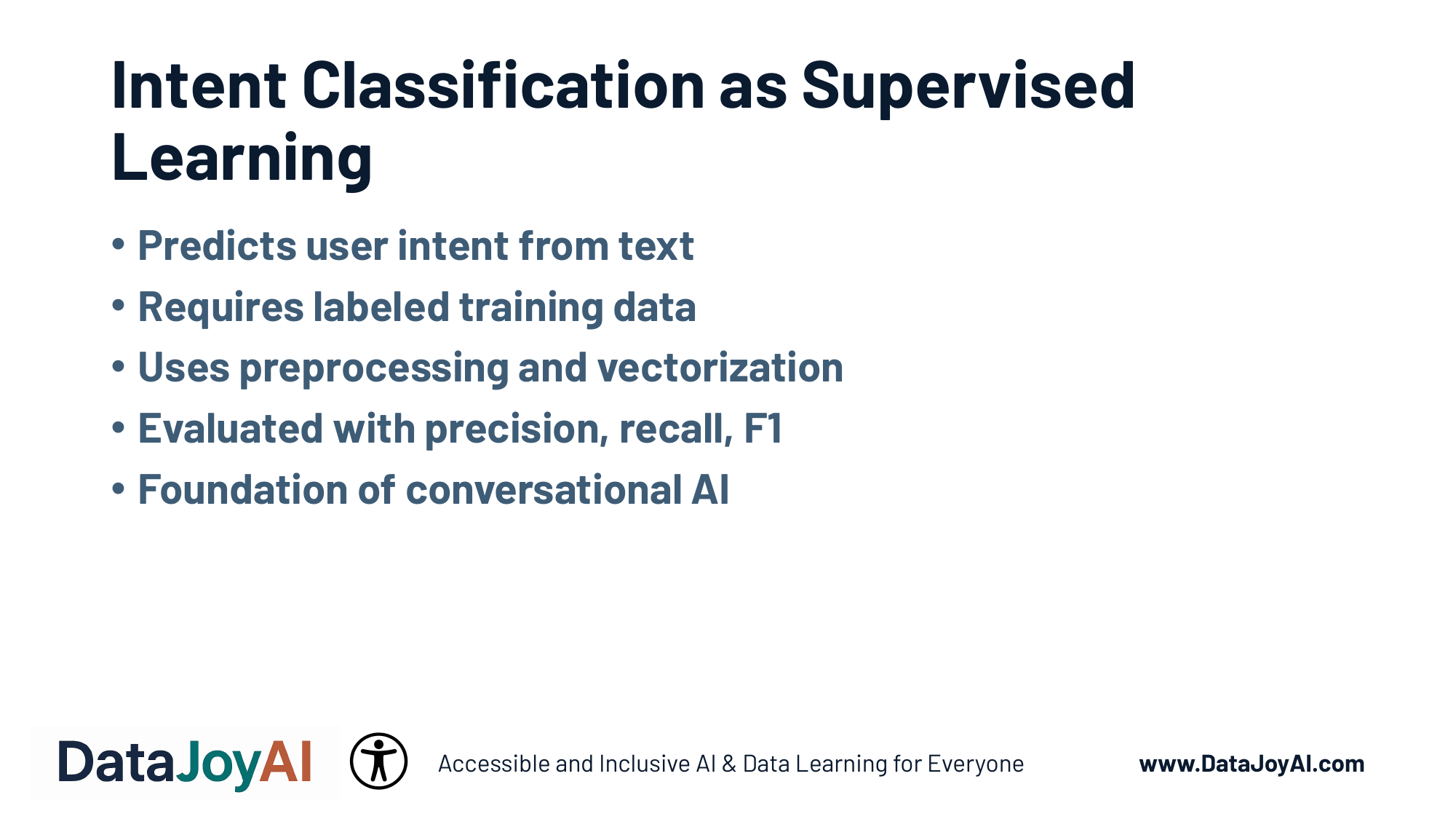

# Intent Classification as Supervised Learning
Predicts user intent from text
Requires labeled training data
Uses preprocessing and vectorization
Evaluated with precision, recall, F1
Foundation of conversational AI